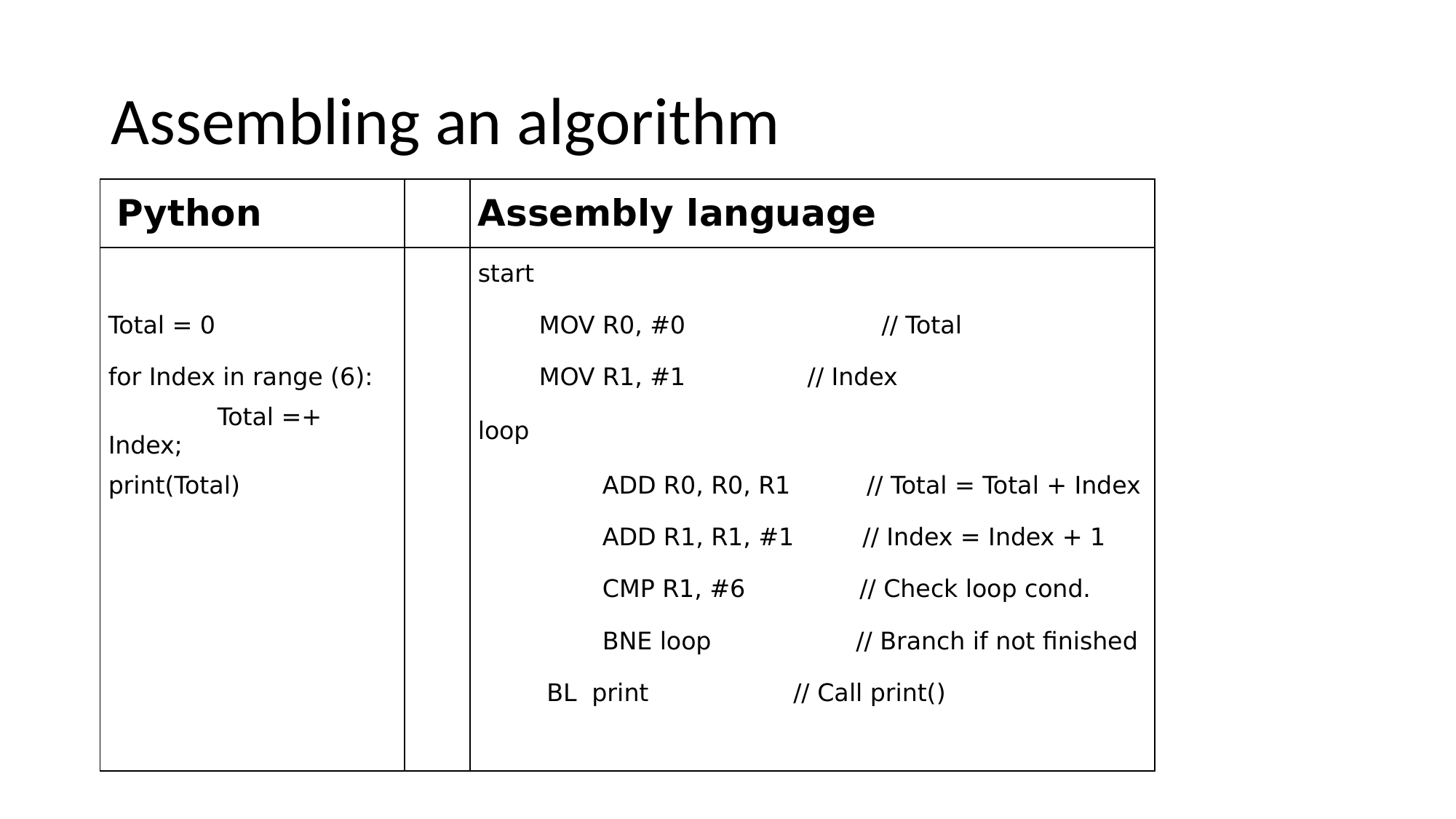

# Assembling an algorithm
| Python |  | Assembly language |
| --- | --- | --- |
|  |  | start |
| Total = 0 |  | MOV R0, #0 // Total |
| for Index in range (6): |  | MOV R1, #1 // Index |
| Total =+ Index; |  | loop |
| print(Total) |  | ADD R0, R0, R1 // Total = Total + Index |
|  |  | ADD R1, R1, #1 // Index = Index + 1 |
|  |  | CMP R1, #6 // Check loop cond. |
|  |  | BNE loop // Branch if not finished |
|  |  | BL print // Call print() |
|  |  |  |